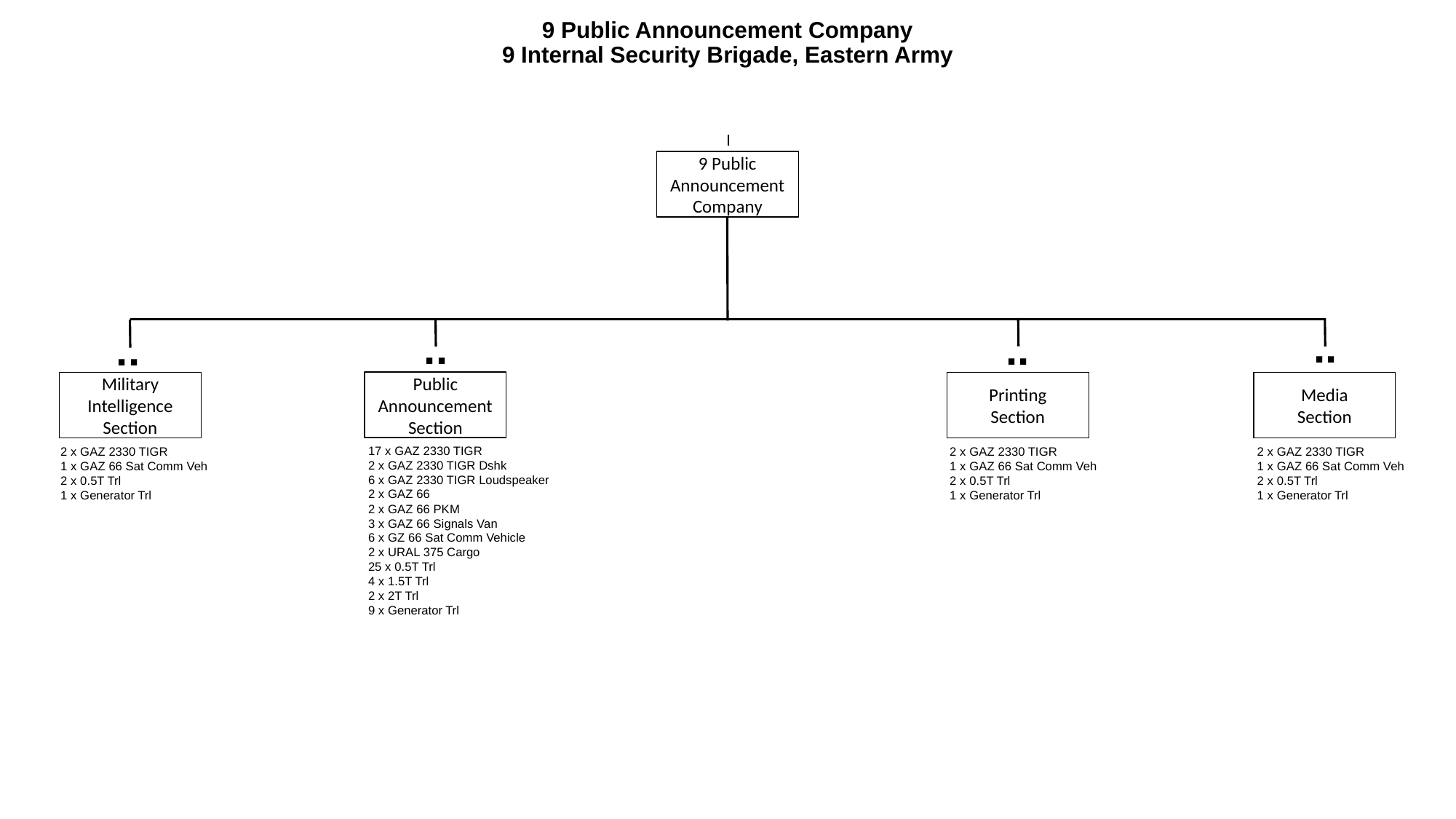

# 9 Public Announcement Company 9 Internal Security Brigade, Eastern Army
I
9 Public Announcement Company
..
..
..
..
Public Announcement
Section
Military Intelligence Section
Printing
Section
Media
Section
17 x GAZ 2330 TIGR
2 x GAZ 2330 TIGR Dshk
6 x GAZ 2330 TIGR Loudspeaker
2 x GAZ 66
2 x GAZ 66 PKM
3 x GAZ 66 Signals Van
6 x GZ 66 Sat Comm Vehicle
2 x URAL 375 Cargo
25 x 0.5T Trl
4 x 1.5T Trl
2 x 2T Trl
9 x Generator Trl
2 x GAZ 2330 TIGR
1 x GAZ 66 Sat Comm Veh
2 x 0.5T Trl
1 x Generator Trl
2 x GAZ 2330 TIGR
1 x GAZ 66 Sat Comm Veh
2 x 0.5T Trl
1 x Generator Trl
2 x GAZ 2330 TIGR
1 x GAZ 66 Sat Comm Veh
2 x 0.5T Trl
1 x Generator Trl